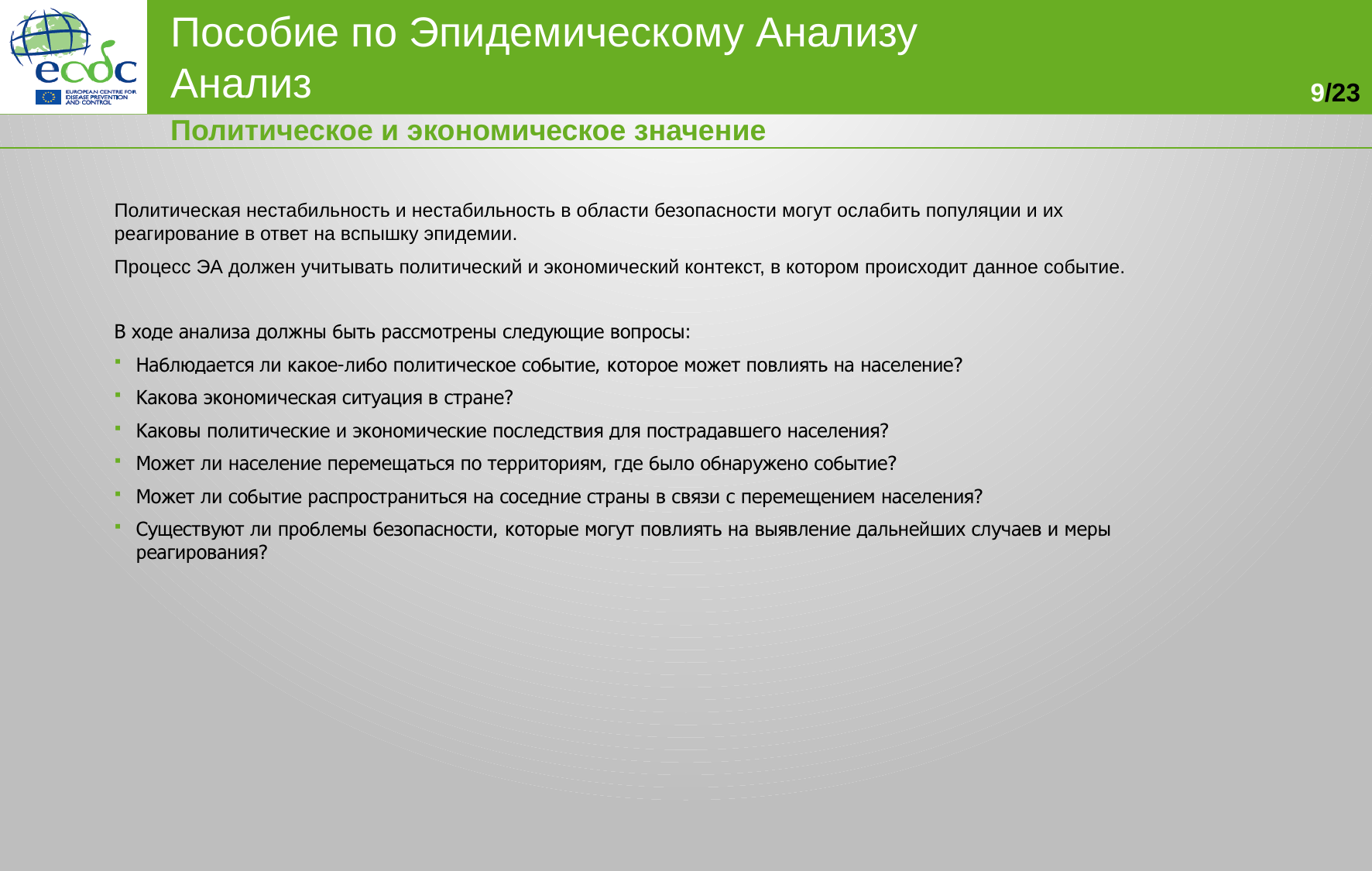

Политическое и экономическое значение
Политическая нестабильность и нестабильность в области безопасности могут ослабить популяции и их реагирование в ответ на вспышку эпидемии.
Процесс ЭА должен учитывать политический и экономический контекст, в котором происходит данное событие.

В ходе анализа должны быть рассмотрены следующие вопросы:
Наблюдается ли какое-либо политическое событие, которое может повлиять на население?
Какова экономическая ситуация в стране?
Каковы политические и экономические последствия для пострадавшего населения?
Может ли население перемещаться по территориям, где было обнаружено событие?
Может ли событие распространиться на соседние страны в связи с перемещением населения?
Существуют ли проблемы безопасности, которые могут повлиять на выявление дальнейших случаев и меры реагирования?